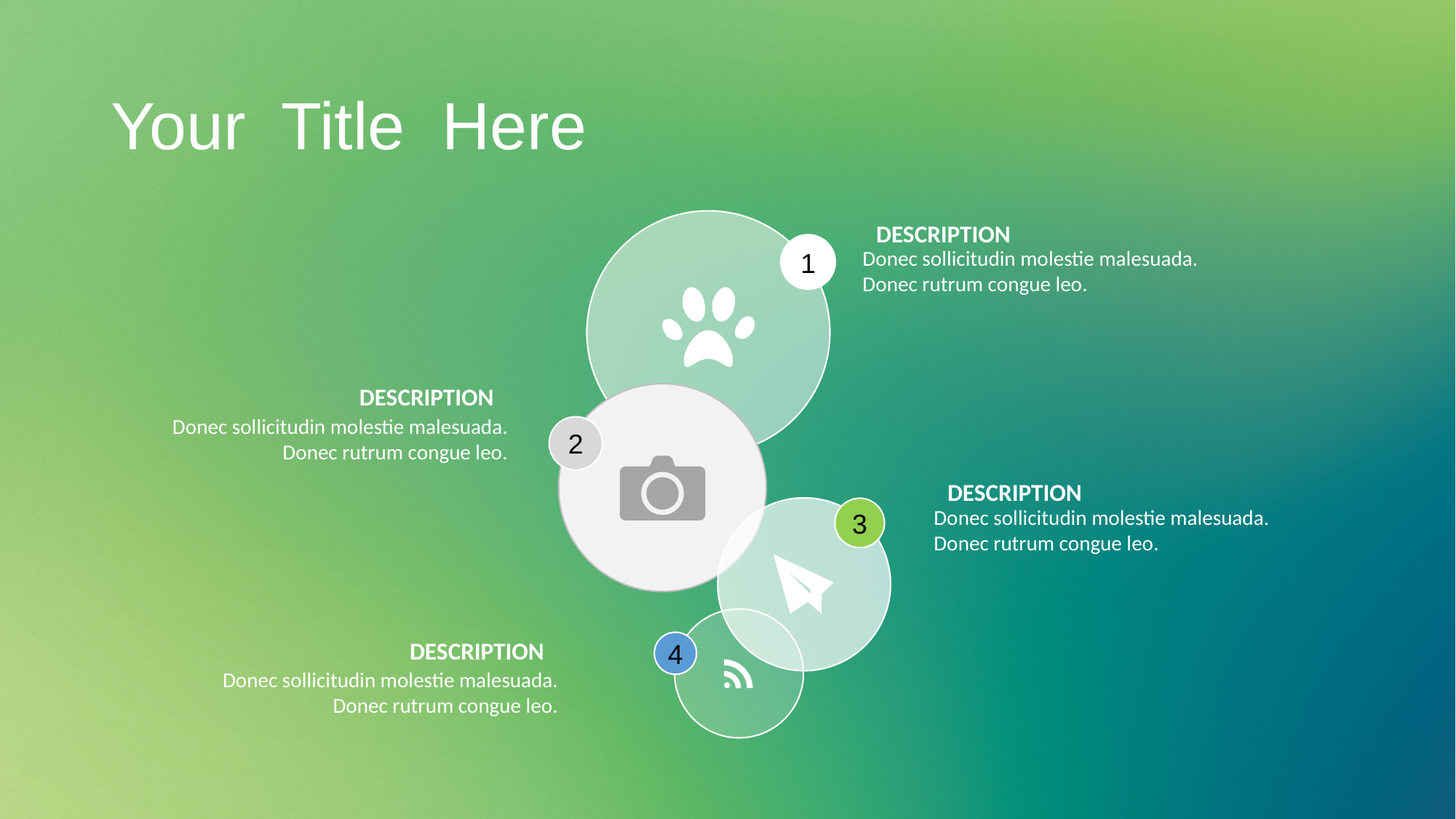

Your  Title  Here

DESCRIPTION

Donec sollicitudin molestie malesuada. Donec rutrum congue leo.
1

DESCRIPTION

Donec sollicitudin molestie malesuada. Donec rutrum congue leo.

2

DESCRIPTION

Donec sollicitudin molestie malesuada. Donec rutrum congue leo.
3

DESCRIPTION
4

Donec sollicitudin molestie malesuada. Donec rutrum congue leo.